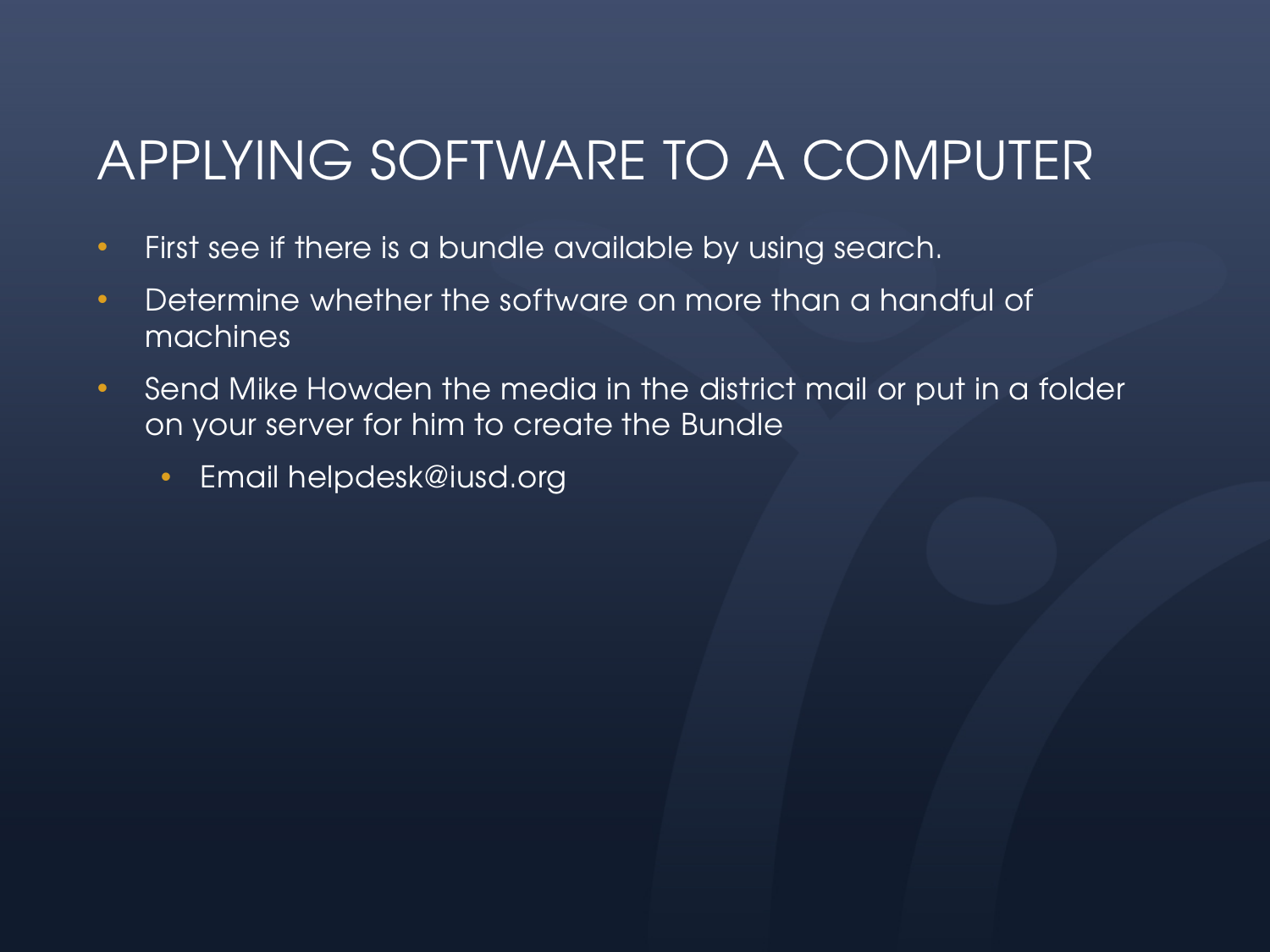

# Applying Software to a Computer
First see if there is a bundle available by using search.
Determine whether the software on more than a handful of machines
Send Mike Howden the media in the district mail or put in a folder on your server for him to create the Bundle
Email helpdesk@iusd.org